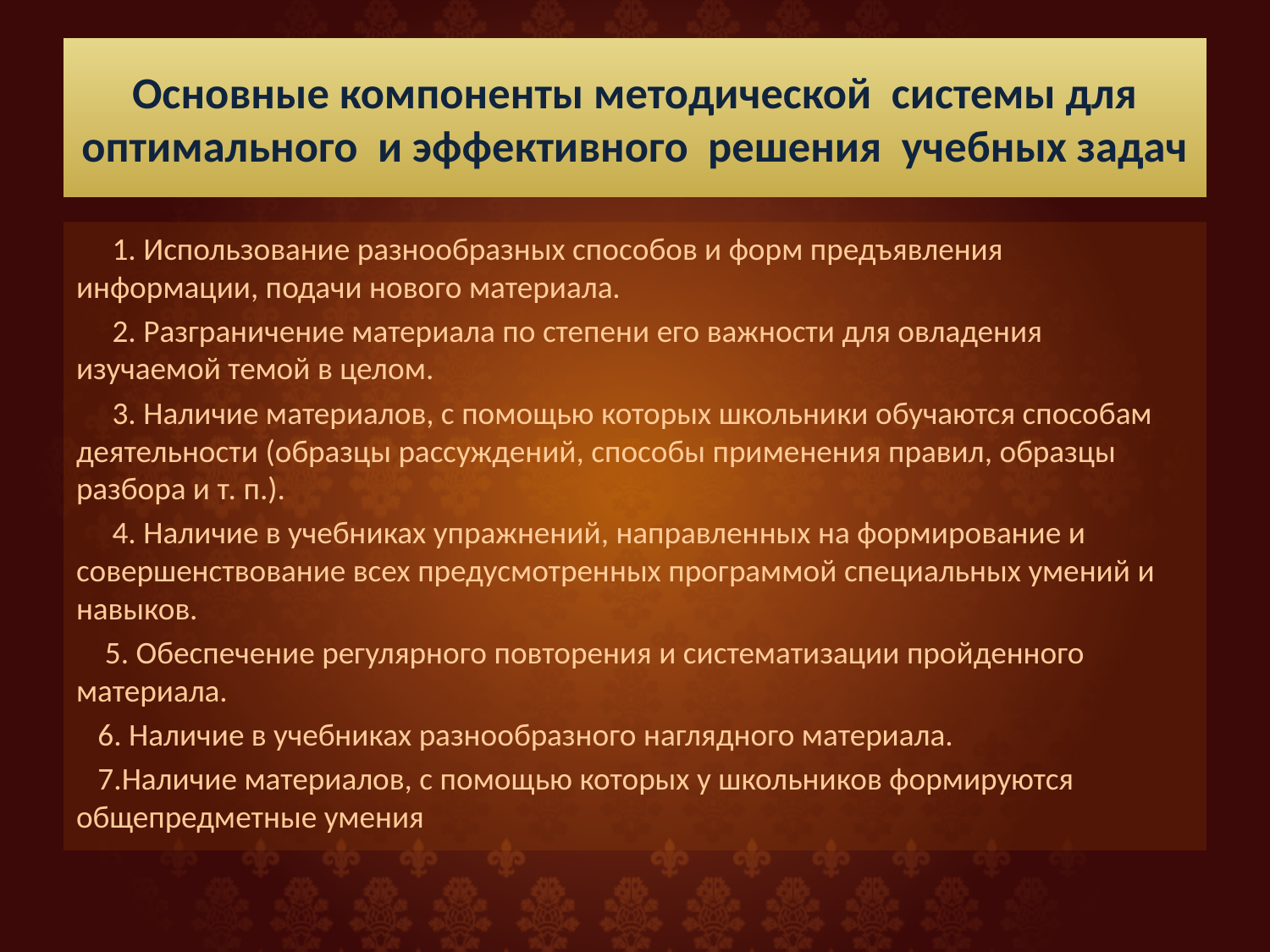

# Основные компоненты методической  системы для оптимального  и эффективного  решения  учебных задач
     1. Использование разнообразных способов и форм предъявления информации, подачи нового материала.
     2. Разграничение материала по степени его важности для овладения изучаемой темой в целом.
     3. Наличие материалов, с помощью которых школьники обучаются способам деятельности (образцы рассуждений, способы применения правил, образцы разбора и т. п.).
     4. Наличие в учебниках упражнений, направленных на формирование и совершенствование всех предусмотренных программой специальных умений и навыков.
    5. Обеспечение регулярного повторения и систематизации пройденного материала.
   6. Наличие в учебниках разнообразного наглядного материала.
   7.Наличие материалов, с помощью которых у школьников формируются общепредметные умения